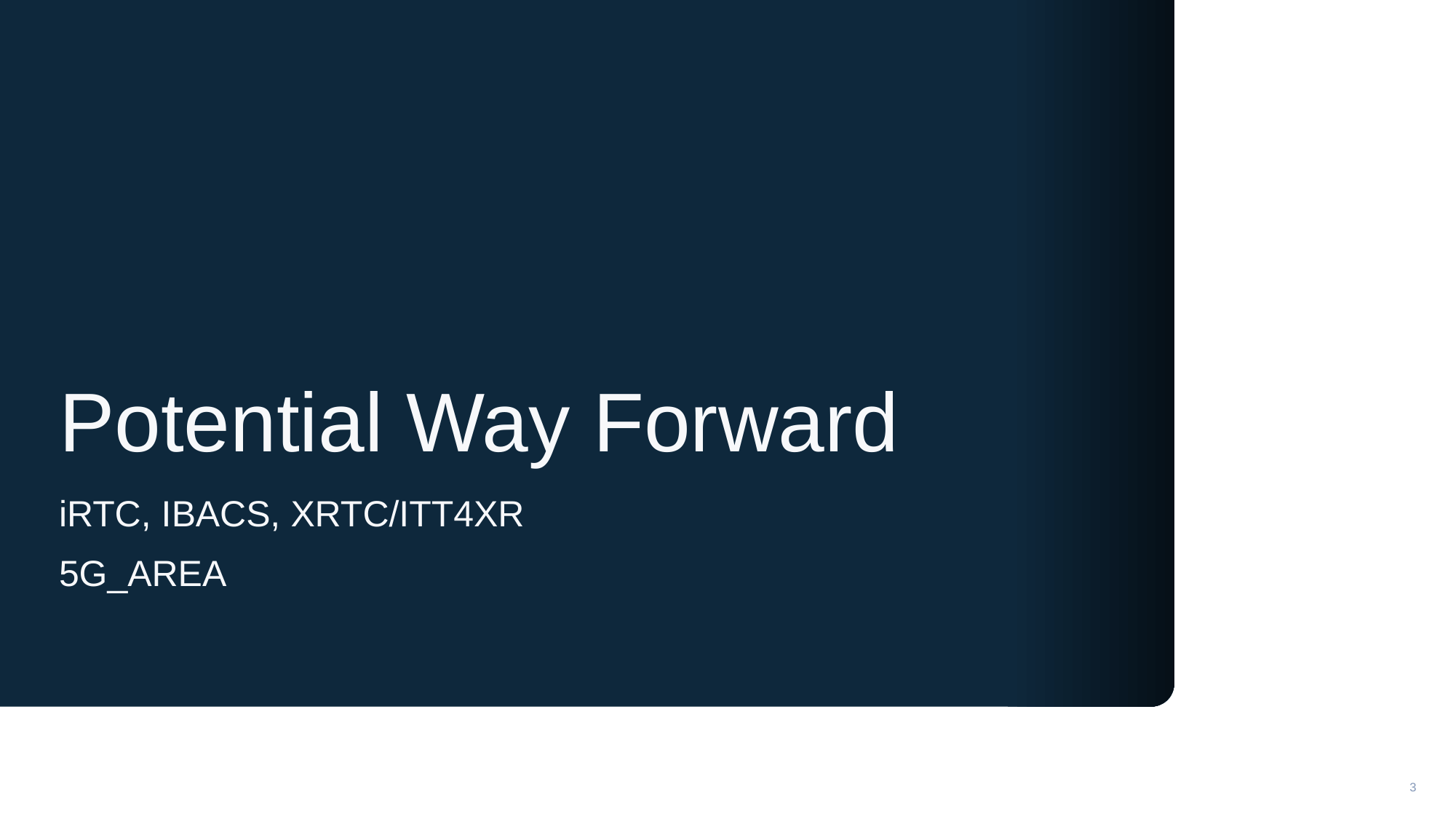

# Potential Way Forward
iRTC, IBACS, XRTC/ITT4XR
5G_AREA